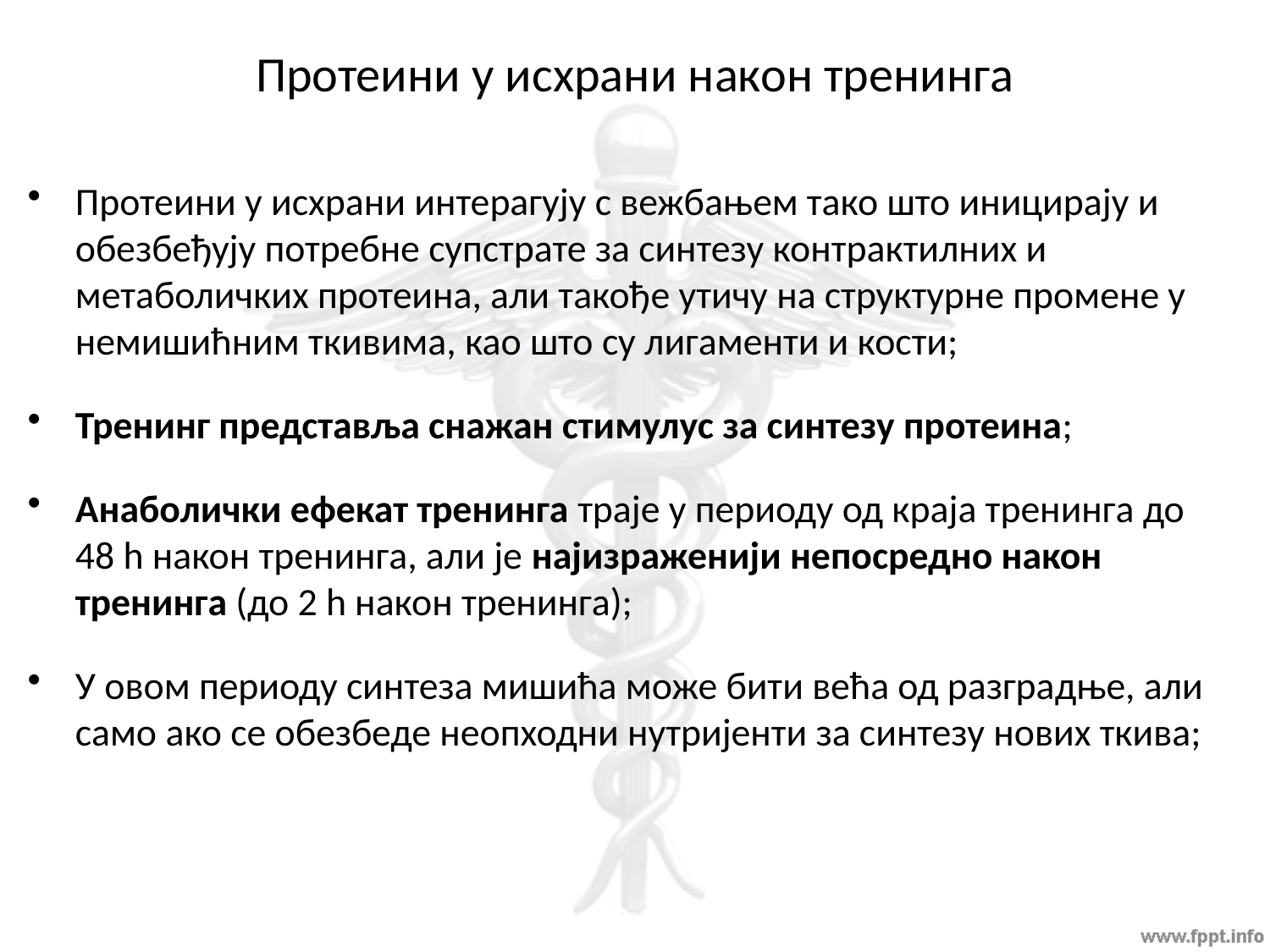

# Протеини у исхрани након тренинга

Протеини у исхрани интерагују с вежбањем тако што иницирају и обезбеђују потребне супстрате за синтезу контрактилних и метаболичких протеина, али такође утичу на структурне промене у немишићним ткивима, као што су лигаменти и кости;

Тренинг представља снажан стимулус за синтезу протеина;

Анаболички ефекат тренинга траје у периоду од краја тренинга до   48 h након тренинга, али је најизраженији непосредно након тренинга (до 2 h након тренинга);

У овом периоду синтеза мишића може бити већа од разградње, али само ако се обезбеде неопходни нутријенти за синтезу нових ткива;